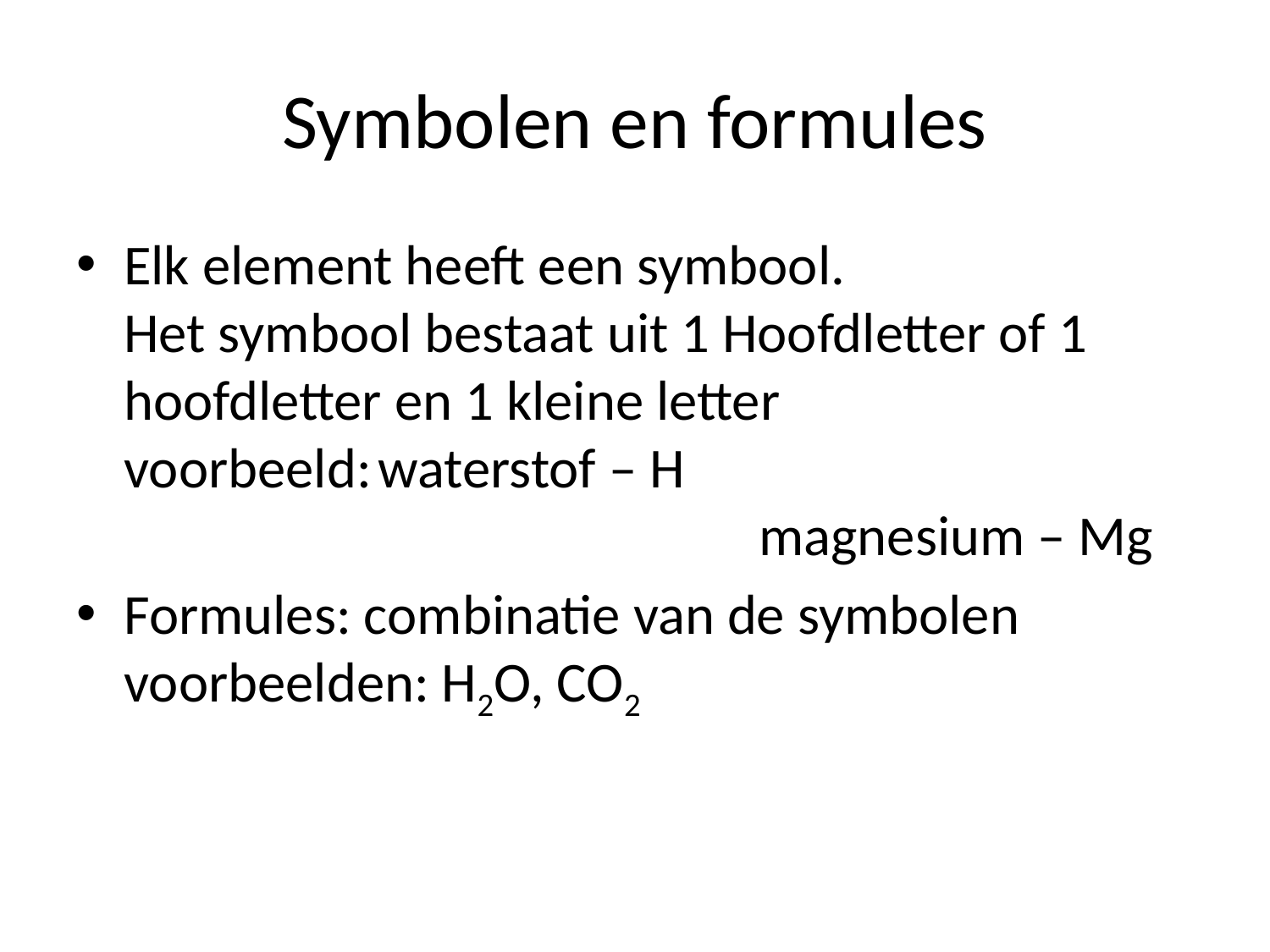

# Symbolen en formules
Elk element heeft een symbool.
Het symbool bestaat uit 1 Hoofdletter of 1 hoofdletter en 1 kleine letter
voorbeeld:	waterstof – H
					magnesium – Mg
Formules: combinatie van de symbolen
voorbeelden: H2O, CO2